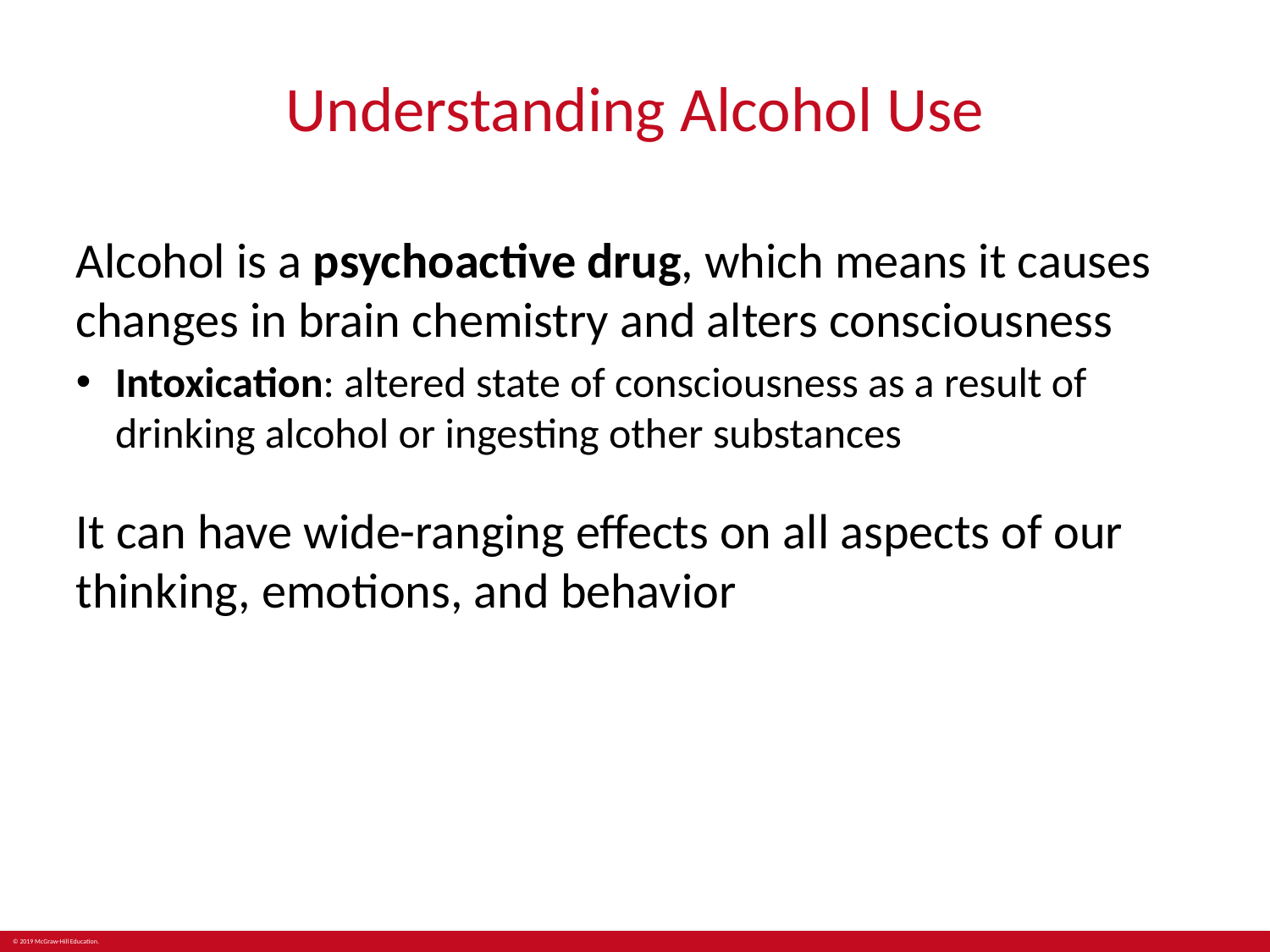

# Understanding Alcohol Use
Alcohol is a psychoactive drug, which means it causes changes in brain chemistry and alters consciousness
Intoxication: altered state of consciousness as a result of drinking alcohol or ingesting other substances
It can have wide-ranging effects on all aspects of our thinking, emotions, and behavior